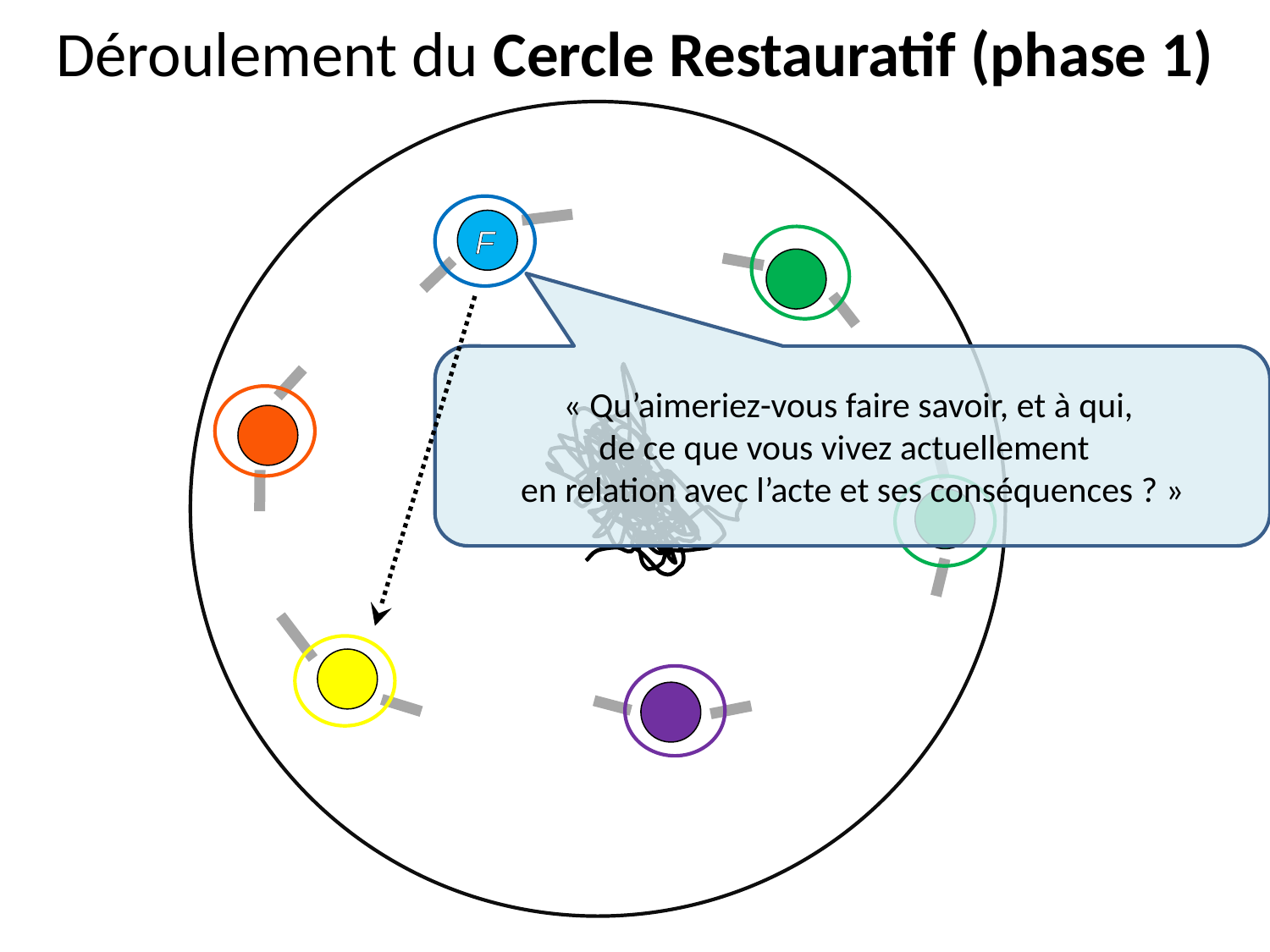

# Déroulement du Cercle Restauratif (phase 1)

F

« Qu’aimeriez-vous faire savoir, et à qui,
de ce que vous vivez actuellement
en relation avec l’acte et ses conséquences ? »